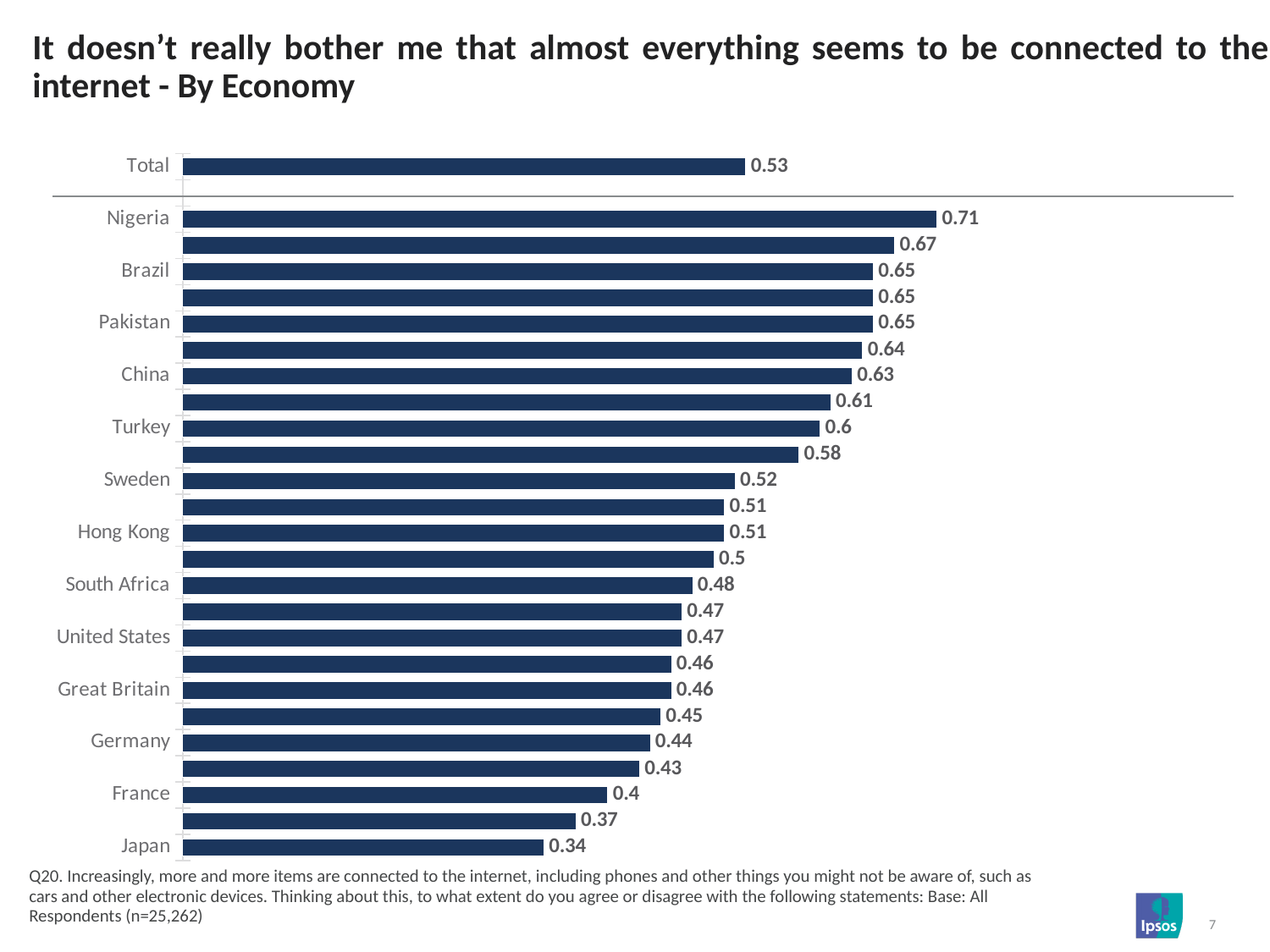

# It doesn’t really bother me that almost everything seems to be connected to the internet - By Economy

### Chart

| Category | Column1 |
|---|---|
| Total | 0.53 |
|  | None |
| Nigeria | 0.71 |
| Egypt | 0.67 |
| Brazil | 0.65 |
| India | 0.65 |
| Pakistan | 0.65 |
| Kenya | 0.64 |
| China | 0.63 |
| Mexico | 0.61 |
| Turkey | 0.6 |
| Tunisia | 0.58 |
| Sweden | 0.52 |
| Italy | 0.51 |
| Hong Kong | 0.51 |
| Poland | 0.5 |
| South Africa | 0.48 |
| Australia | 0.47 |
| United States | 0.47 |
| Canada | 0.46 |
| Great Britain | 0.46 |
| Russia | 0.45 |
| Germany | 0.44 |
| Indonesia | 0.43 |
| France | 0.4 |
| Republic of Korea | 0.37 |
| Japan | 0.34 |
Q20. Increasingly, more and more items are connected to the internet, including phones and other things you might not be aware of, such as cars and other electronic devices. Thinking about this, to what extent do you agree or disagree with the following statements: Base: All Respondents (n=25,262)